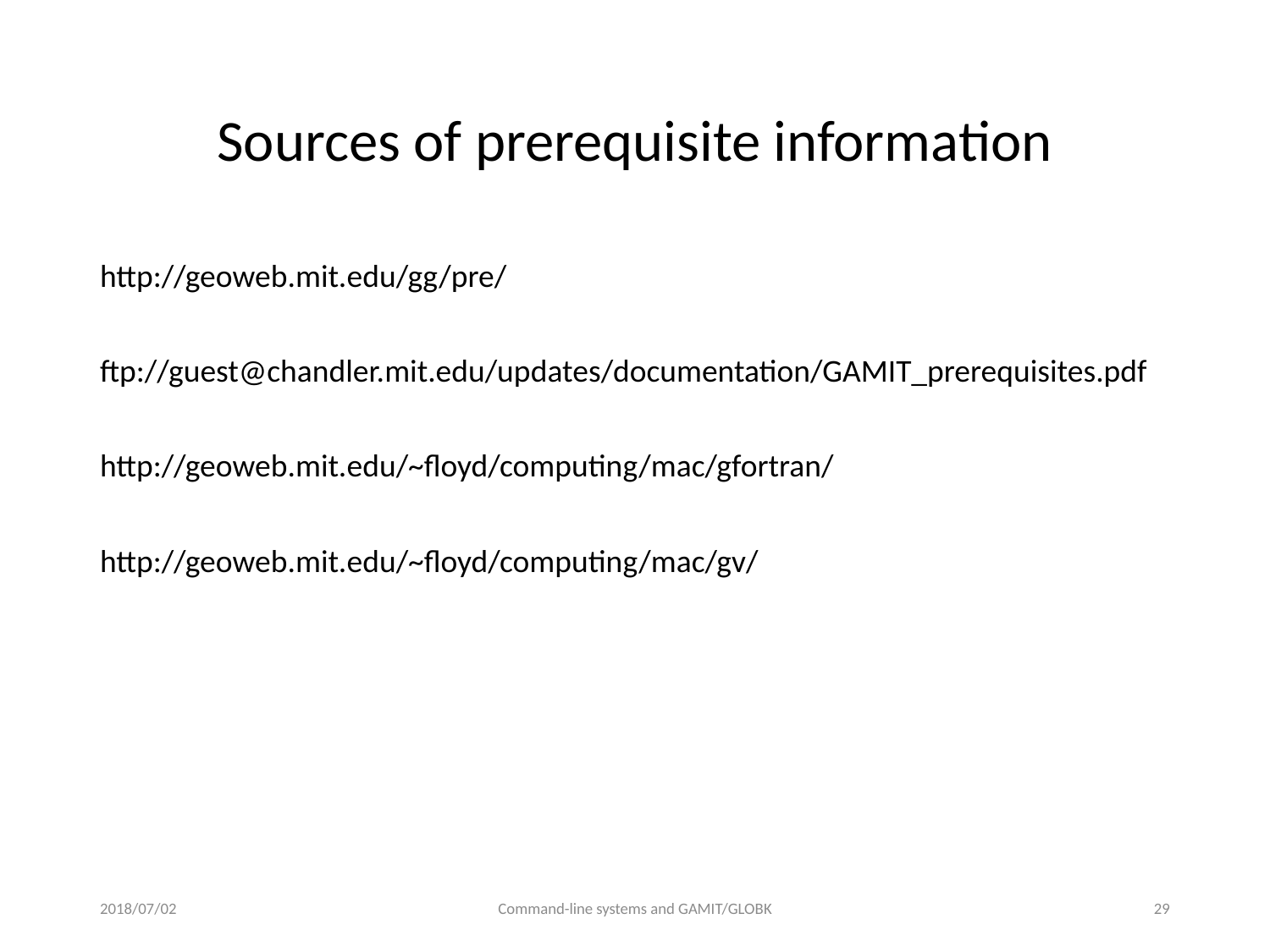

# Sources of prerequisite information
http://geoweb.mit.edu/gg/pre/

ftp://guest@chandler.mit.edu/updates/documentation/GAMIT_prerequisites.pdf

http://geoweb.mit.edu/~floyd/computing/mac/gfortran/

http://geoweb.mit.edu/~floyd/computing/mac/gv/
2018/07/02
Command-line systems and GAMIT/GLOBK
29